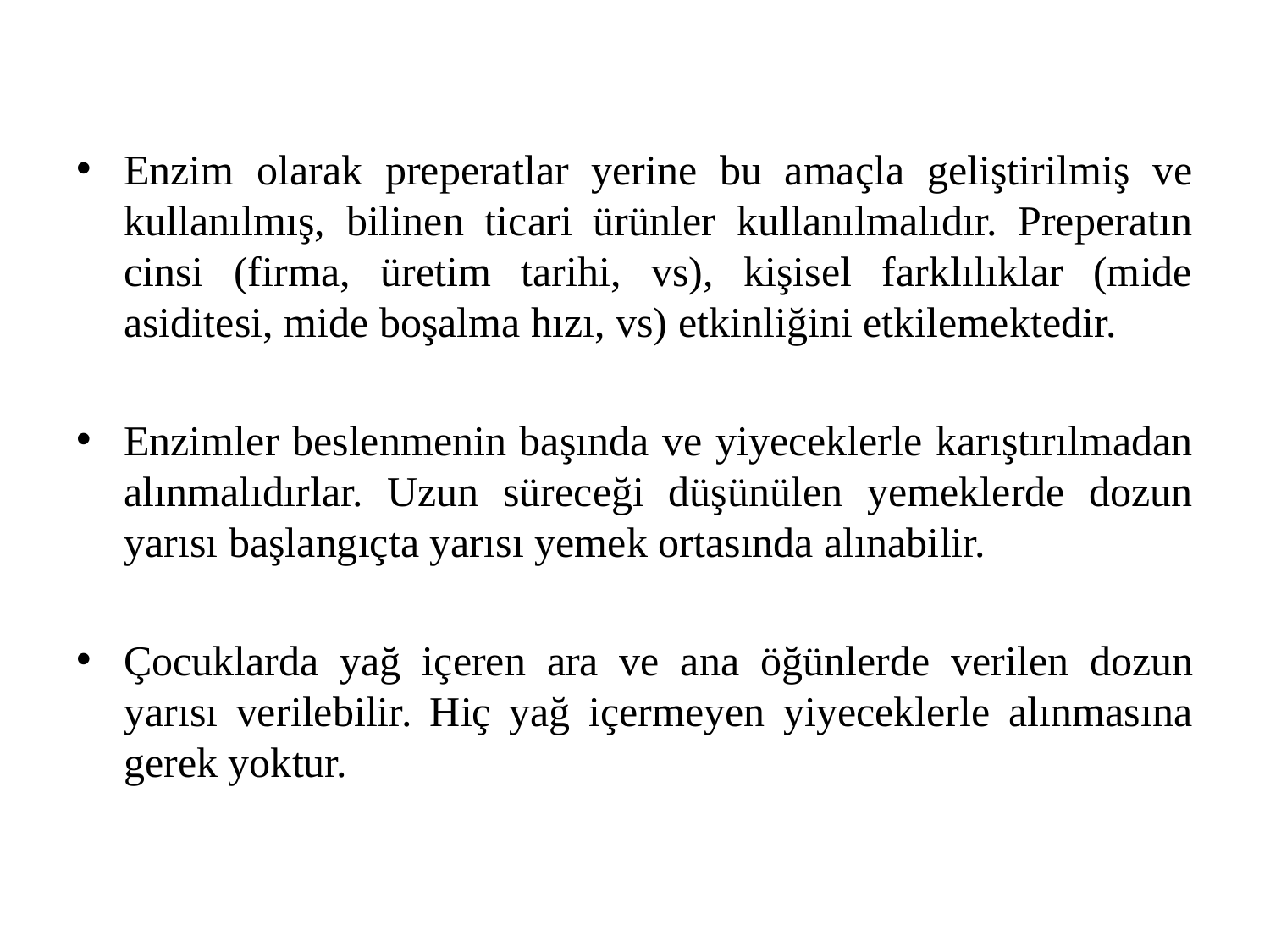

Enzim olarak preperatlar yerine bu amaçla geliştirilmiş ve kullanılmış, bilinen ticari ürünler kullanılmalıdır. Preperatın cinsi (firma, üretim tarihi, vs), kişisel farklılıklar (mide asiditesi, mide boşalma hızı, vs) etkinliğini etkilemektedir.

Enzimler beslenmenin başında ve yiyeceklerle karıştırılmadan alınmalıdırlar. Uzun süreceği düşünülen yemeklerde dozun yarısı başlangıçta yarısı yemek ortasında alınabilir.

Çocuklarda yağ içeren ara ve ana öğünlerde verilen dozun yarısı verilebilir. Hiç yağ içermeyen yiyeceklerle alınmasına gerek yoktur.